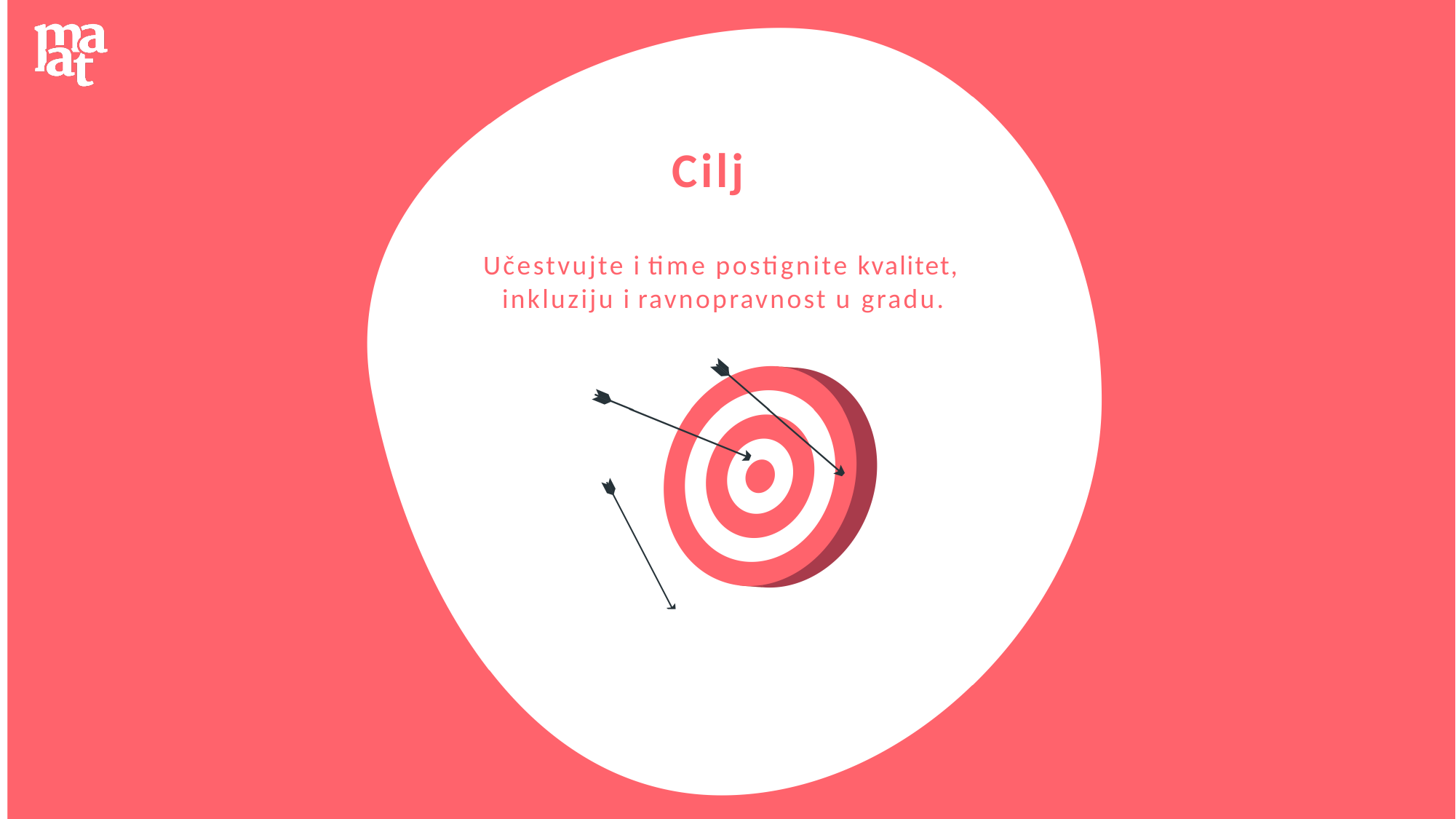

# Cilj
Učestvujte i time postignite kvalitet, inkluziju i ravnopravnost u gradu.